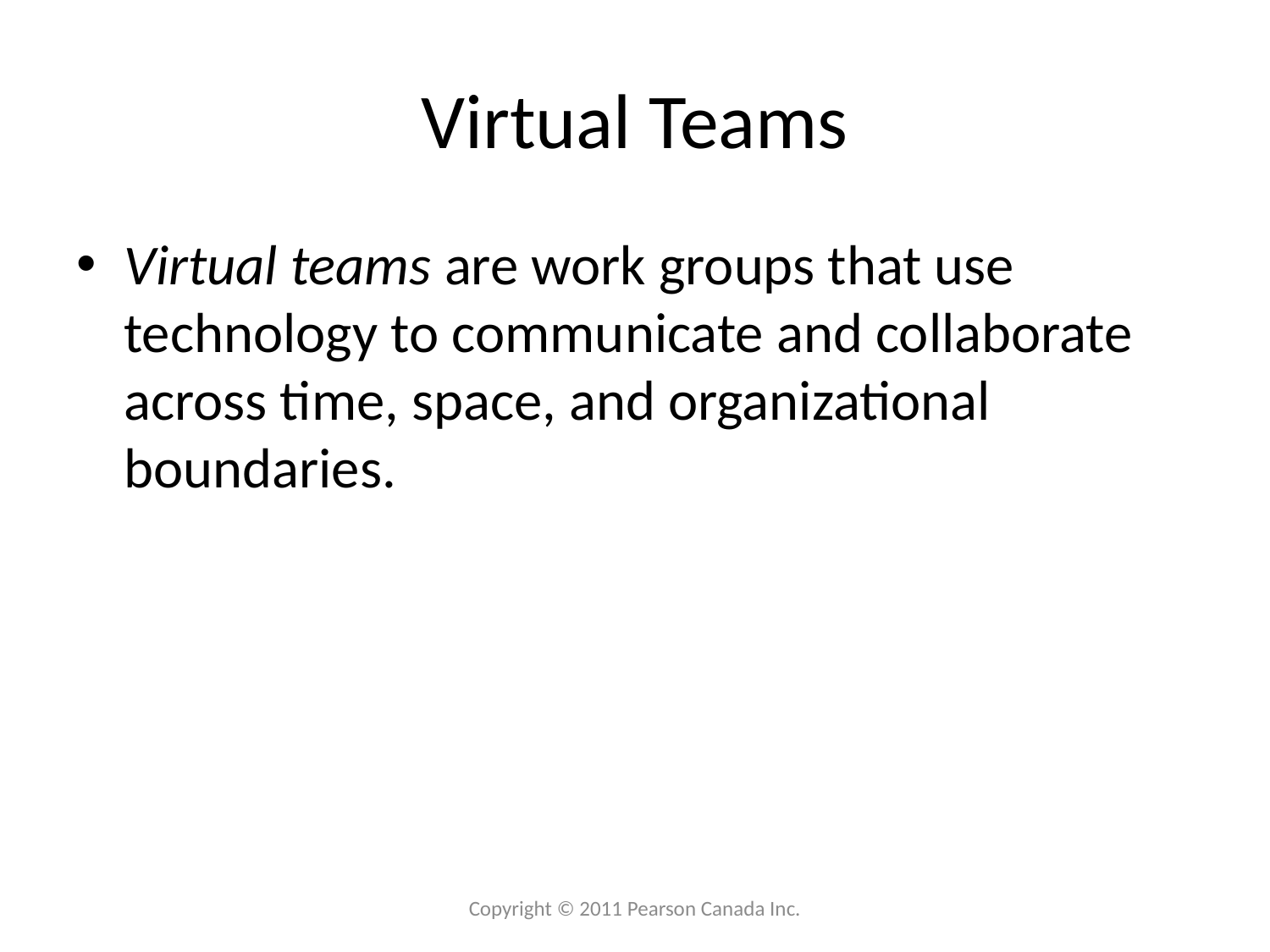

# Virtual Teams
Virtual teams are work groups that use technology to communicate and collaborate across time, space, and organizational boundaries.

Copyright © 2011 Pearson Canada Inc.